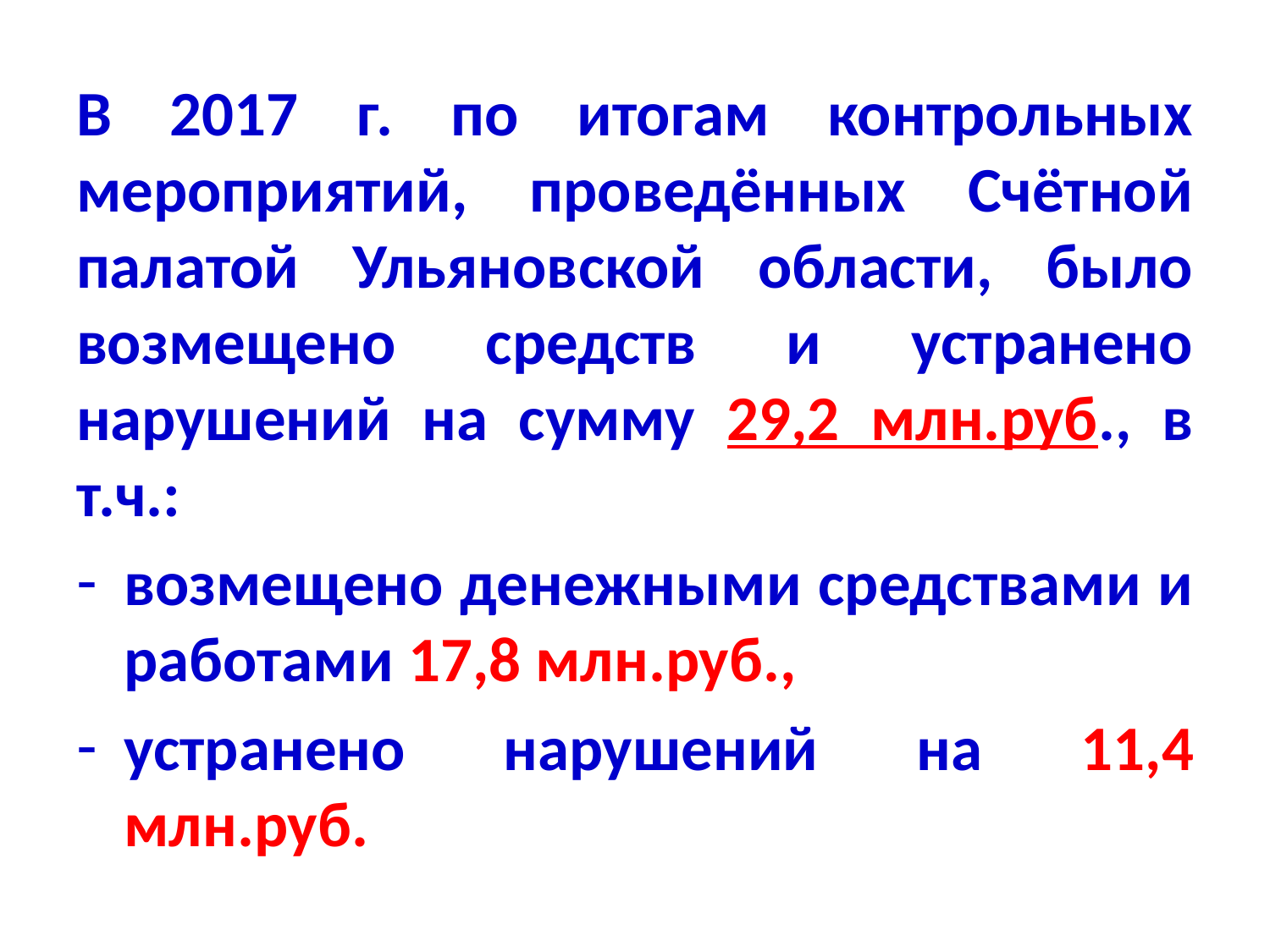

В 2017 г. по итогам контрольных мероприятий, проведённых Счётной палатой Ульяновской области, было возмещено средств и устранено нарушений на сумму 29,2 млн.руб., в т.ч.:
возмещено денежными средствами и работами 17,8 млн.руб.,
устранено нарушений на 11,4 млн.руб.